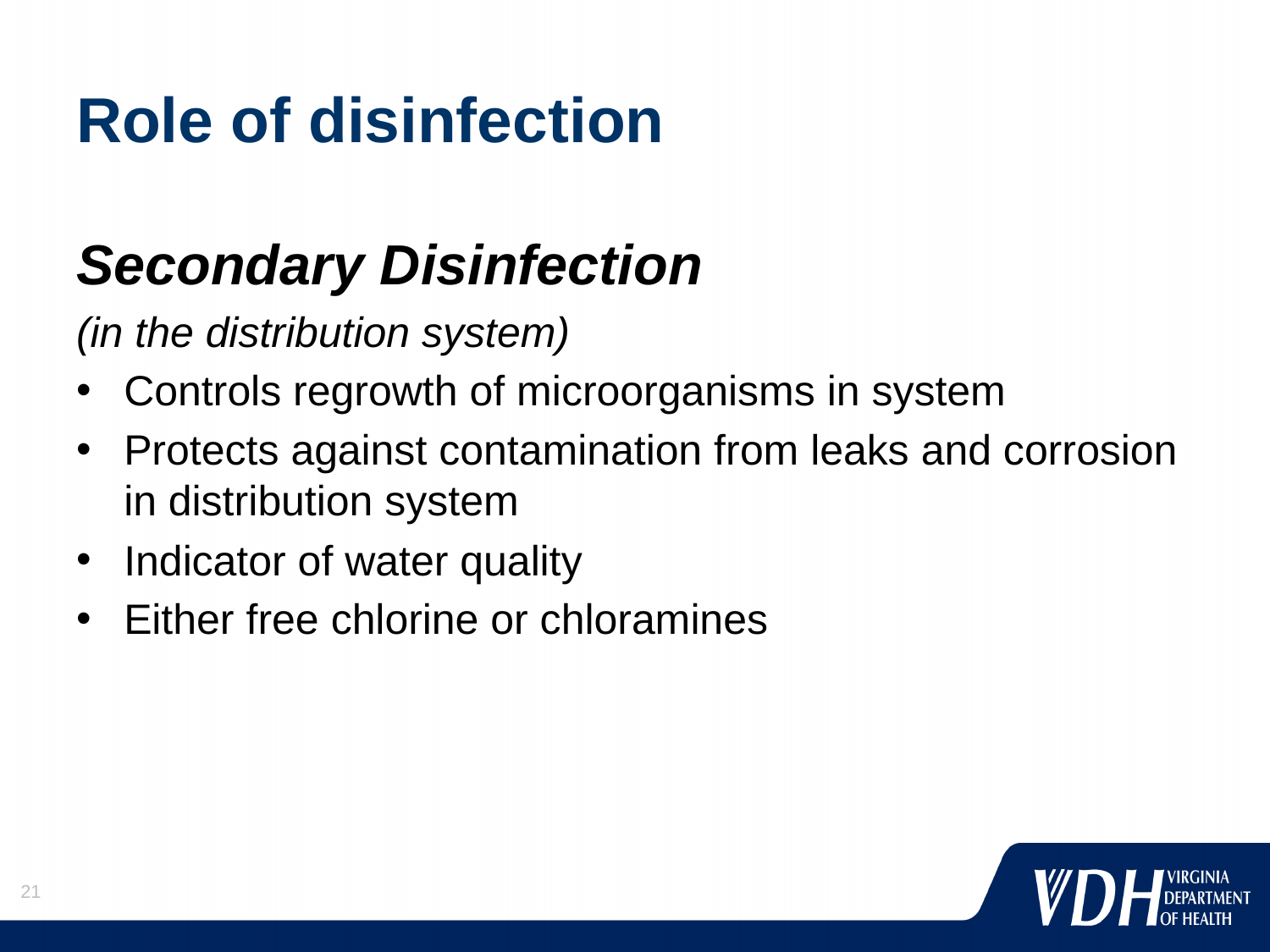

# Role of disinfection
Secondary Disinfection
(in the distribution system)
Controls regrowth of microorganisms in system
Protects against contamination from leaks and corrosion in distribution system
Indicator of water quality
Either free chlorine or chloramines
21